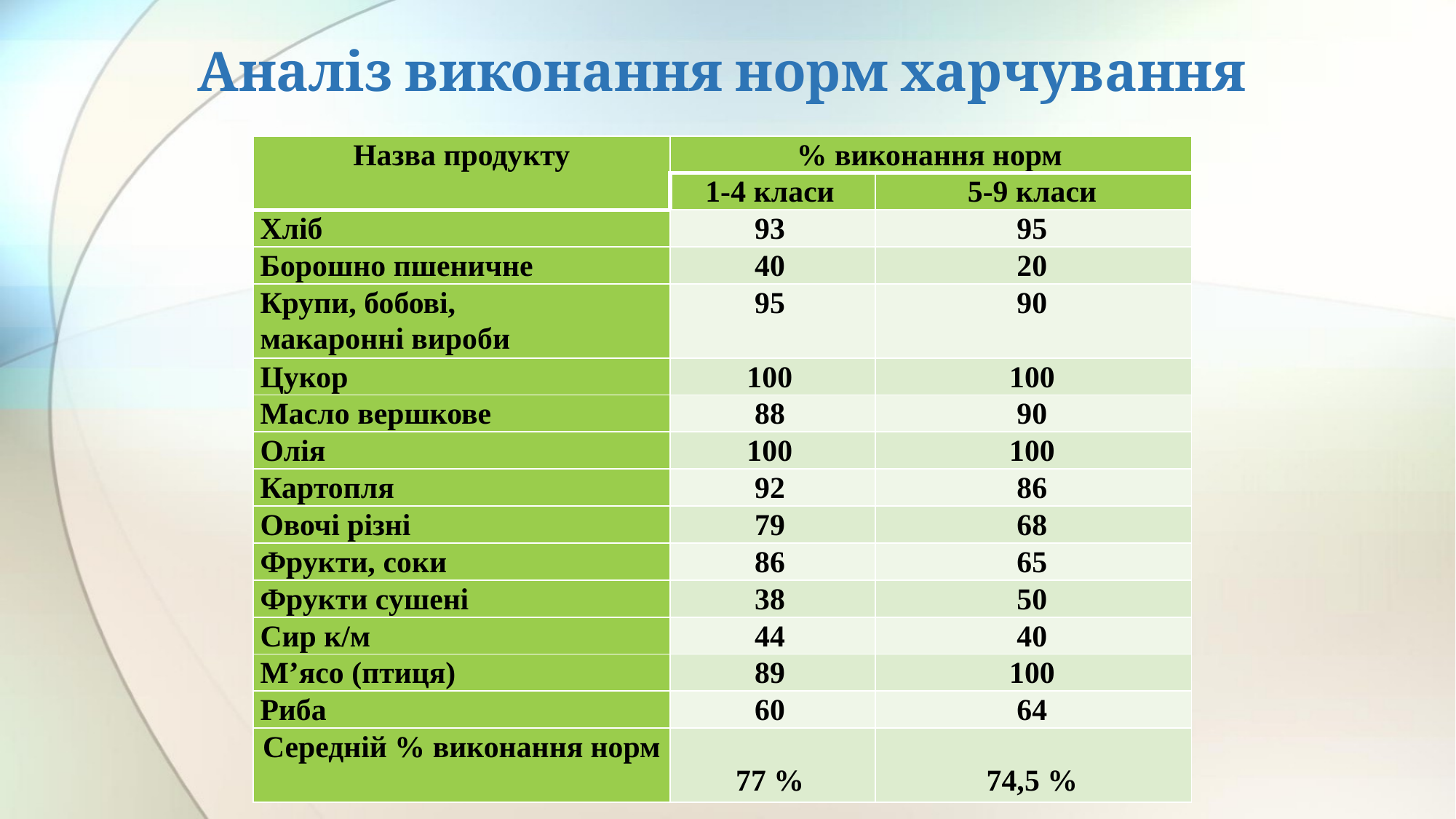

# Аналіз виконання норм харчування
| Назва продукту | % виконання норм |  |
| --- | --- | --- |
|  | 1-4 класи | 5-9 класи |
| Хліб | 93 | 95 |
| Борошно пшеничне | 40 | 20 |
| Крупи, бобові, макаронні вироби | 95 | 90 |
| Цукор | 100 | 100 |
| Масло вершкове | 88 | 90 |
| Олія | 100 | 100 |
| Картопля | 92 | 86 |
| Овочі різні | 79 | 68 |
| Фрукти, соки | 86 | 65 |
| Фрукти сушені | 38 | 50 |
| Сир к/м | 44 | 40 |
| М’ясо (птиця) | 89 | 100 |
| Риба | 60 | 64 |
| Середній % виконання норм | 77 % | 74,5 % |